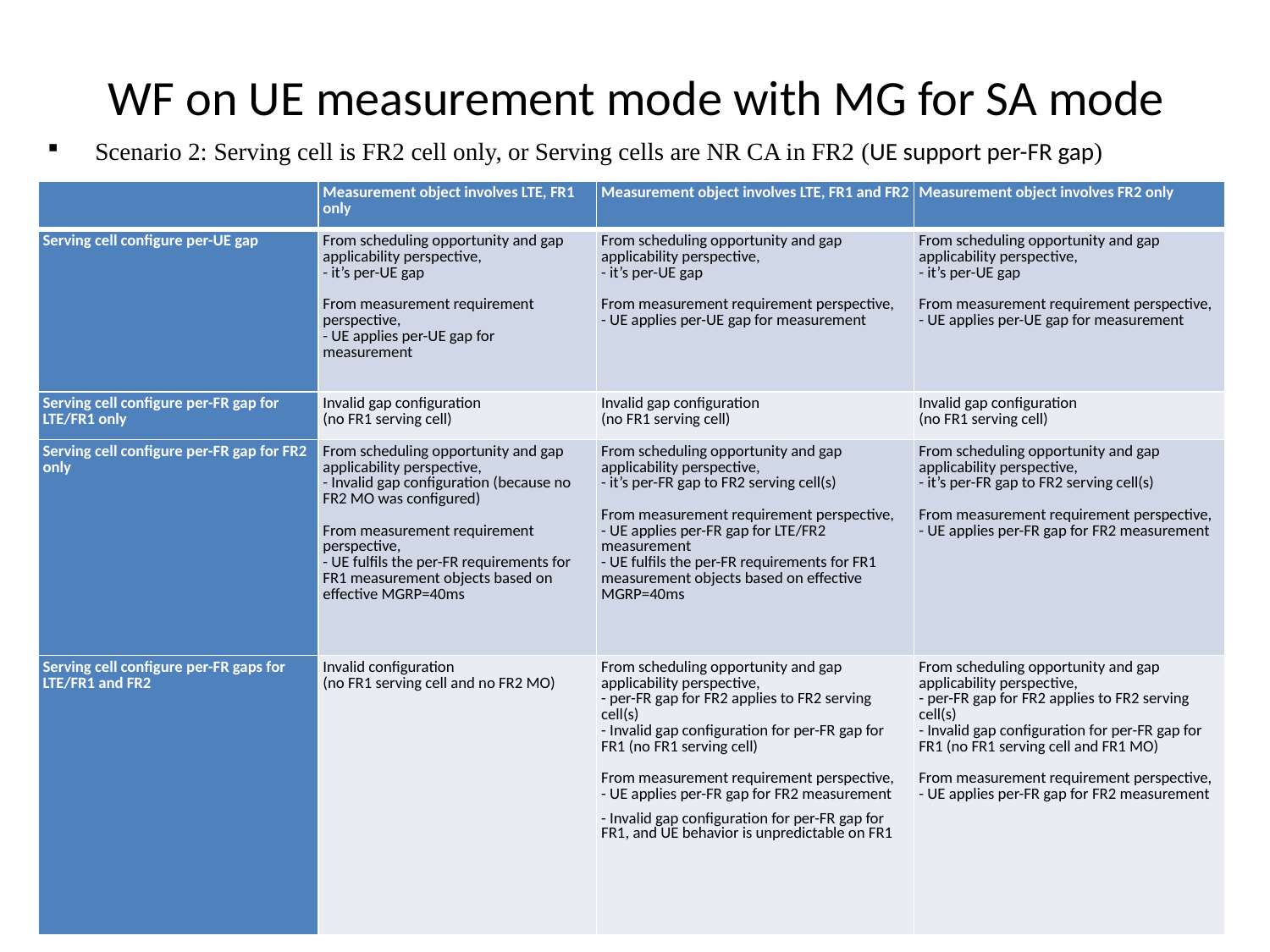

# WF on UE measurement mode with MG for SA mode
Scenario 2: Serving cell is FR2 cell only, or Serving cells are NR CA in FR2 (UE support per-FR gap)

|  | Measurement object involves LTE, FR1 only | Measurement object involves LTE, FR1 and FR2 | Measurement object involves FR2 only |
| --- | --- | --- | --- |
| Serving cell configure per-UE gap | From scheduling opportunity and gap applicability perspective, - it’s per-UE gap   From measurement requirement perspective, - UE applies per-UE gap for measurement | From scheduling opportunity and gap applicability perspective, - it’s per-UE gap   From measurement requirement perspective, - UE applies per-UE gap for measurement | From scheduling opportunity and gap applicability perspective, - it’s per-UE gap   From measurement requirement perspective, - UE applies per-UE gap for measurement |
| Serving cell configure per-FR gap for LTE/FR1 only | Invalid gap configuration (no FR1 serving cell) | Invalid gap configuration (no FR1 serving cell) | Invalid gap configuration (no FR1 serving cell) |
| Serving cell configure per-FR gap for FR2 only | From scheduling opportunity and gap applicability perspective, - Invalid gap configuration (because no FR2 MO was configured)   From measurement requirement perspective, - UE fulfils the per-FR requirements for FR1 measurement objects based on effective MGRP=40ms | From scheduling opportunity and gap applicability perspective, - it’s per-FR gap to FR2 serving cell(s)   From measurement requirement perspective, - UE applies per-FR gap for LTE/FR2 measurement - UE fulfils the per-FR requirements for FR1 measurement objects based on effective MGRP=40ms | From scheduling opportunity and gap applicability perspective, - it’s per-FR gap to FR2 serving cell(s)   From measurement requirement perspective, - UE applies per-FR gap for FR2 measurement |
| Serving cell configure per-FR gaps for LTE/FR1 and FR2 | Invalid configuration (no FR1 serving cell and no FR2 MO) | From scheduling opportunity and gap applicability perspective, - per-FR gap for FR2 applies to FR2 serving cell(s) - Invalid gap configuration for per-FR gap for FR1 (no FR1 serving cell)   From measurement requirement perspective, - UE applies per-FR gap for FR2 measurement - Invalid gap configuration for per-FR gap for FR1, and UE behavior is unpredictable on FR1 | From scheduling opportunity and gap applicability perspective, - per-FR gap for FR2 applies to FR2 serving cell(s) - Invalid gap configuration for per-FR gap for FR1 (no FR1 serving cell and FR1 MO)   From measurement requirement perspective, - UE applies per-FR gap for FR2 measurement |